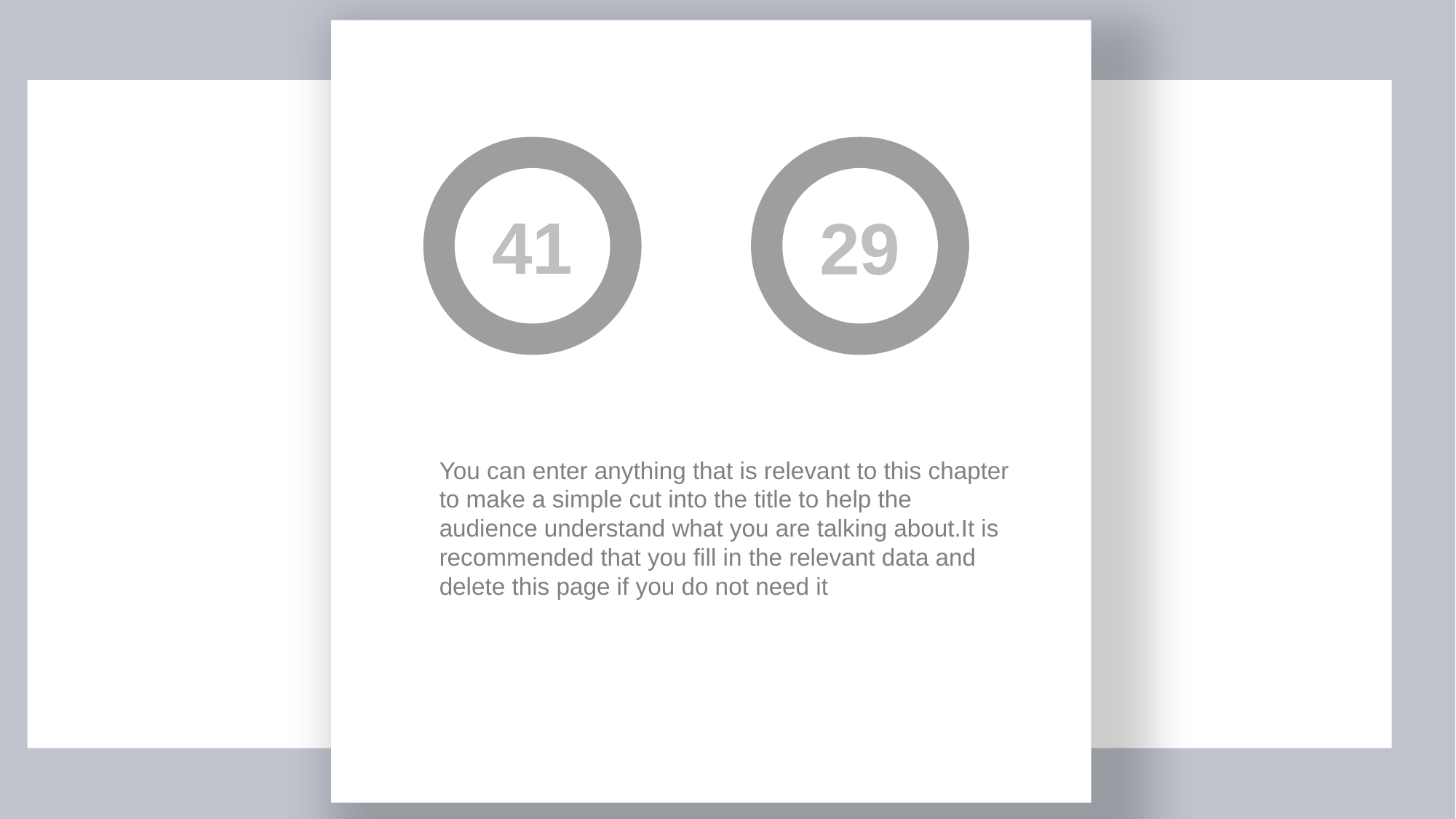

41
29
You can enter anything that is relevant to this chapter to make a simple cut into the title to help the audience understand what you are talking about.It is recommended that you fill in the relevant data and delete this page if you do not need it